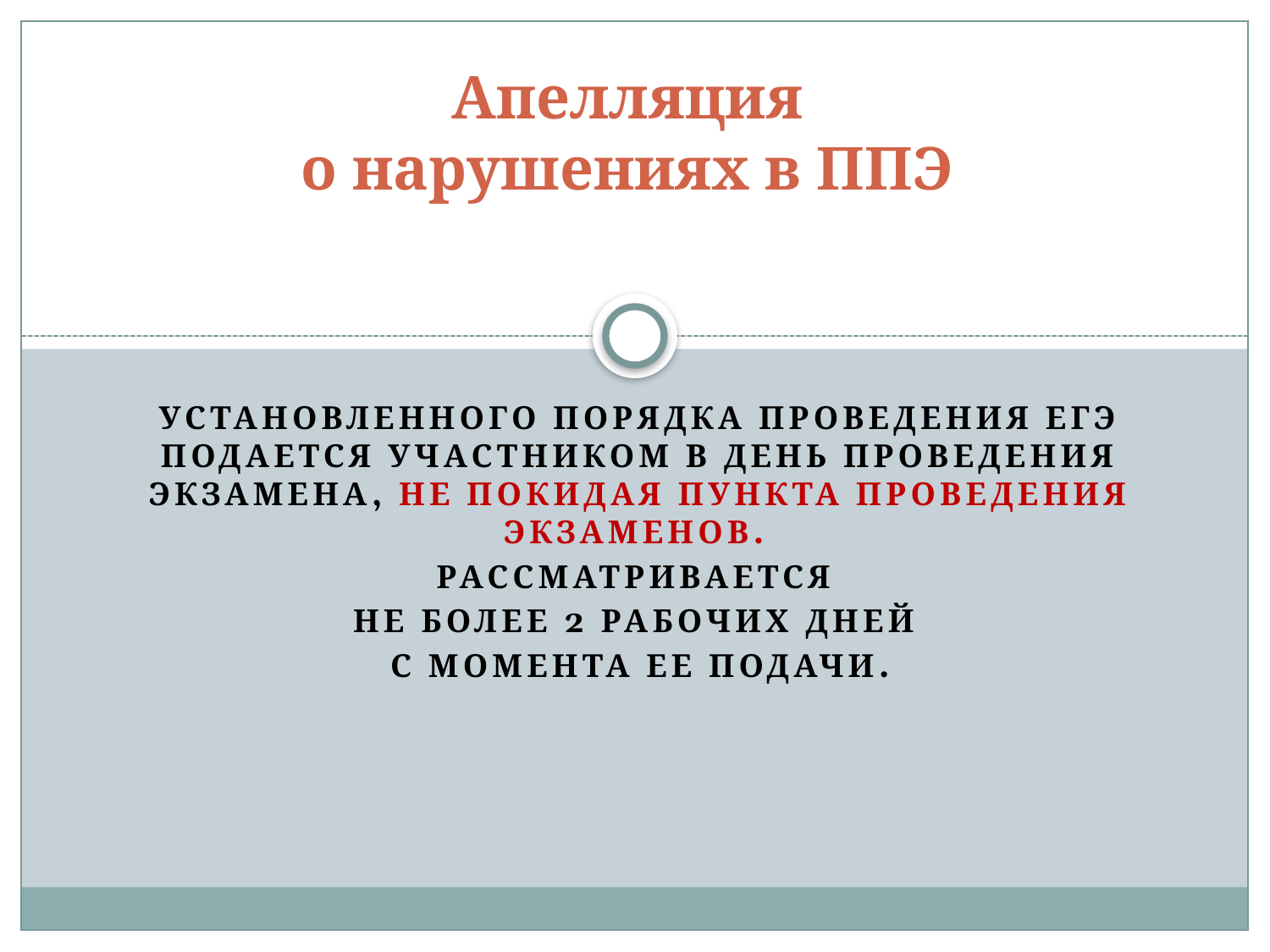

# Апелляция о нарушениях в ППЭ
Установленного порядка проведения ЕГЭ подается участником в день проведения экзамена, не покидая пункта проведения экзаменов.
Рассматривается
не более 2 рабочих дней
с момента ее подачи.